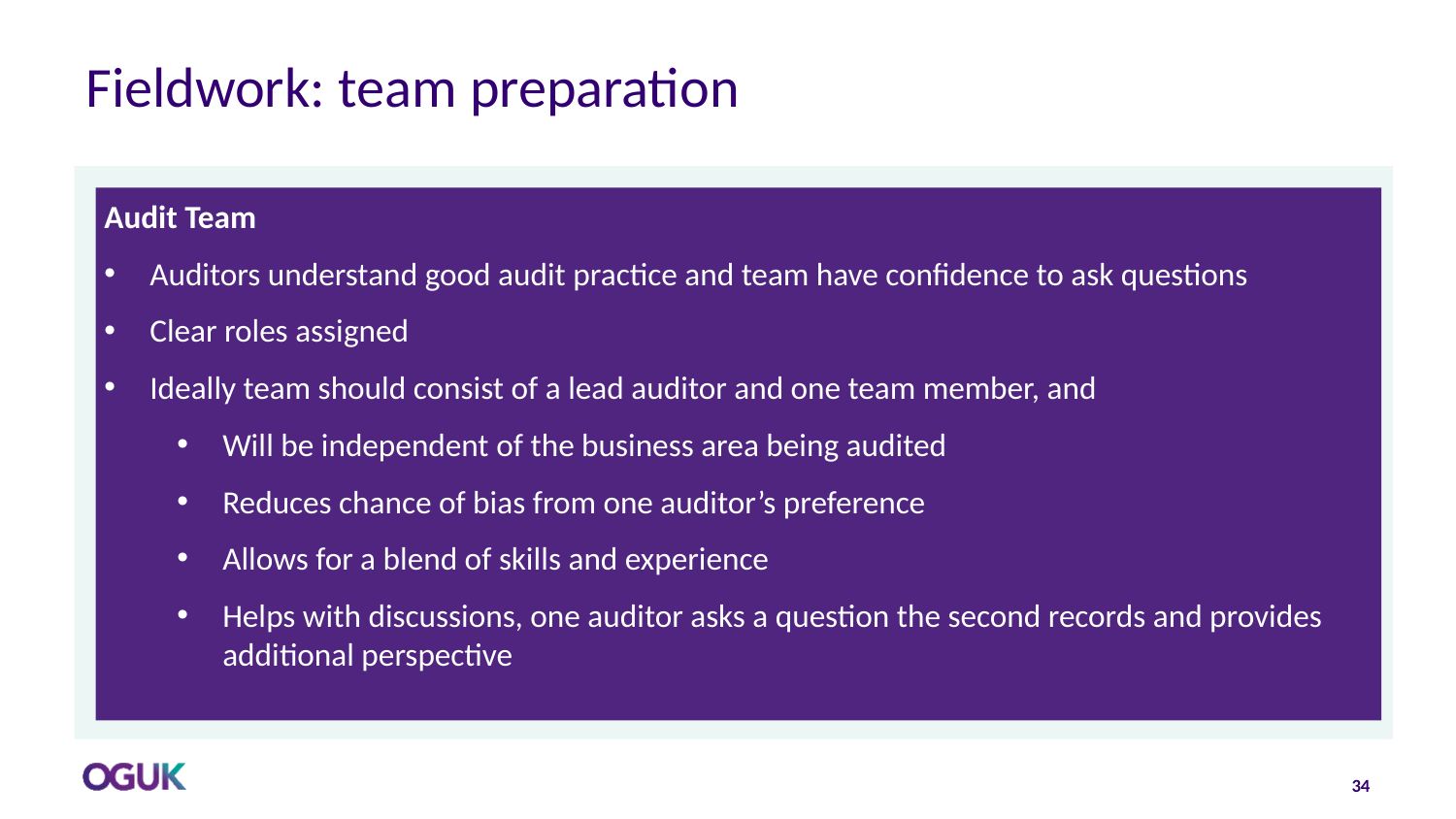

# Fieldwork: team preparation

Audit Team
Auditors understand good audit practice and team have confidence to ask questions
Clear roles assigned
Ideally team should consist of a lead auditor and one team member, and
Will be independent of the business area being audited
Reduces chance of bias from one auditor’s preference
Allows for a blend of skills and experience
Helps with discussions, one auditor asks a question the second records and provides additional perspective
34